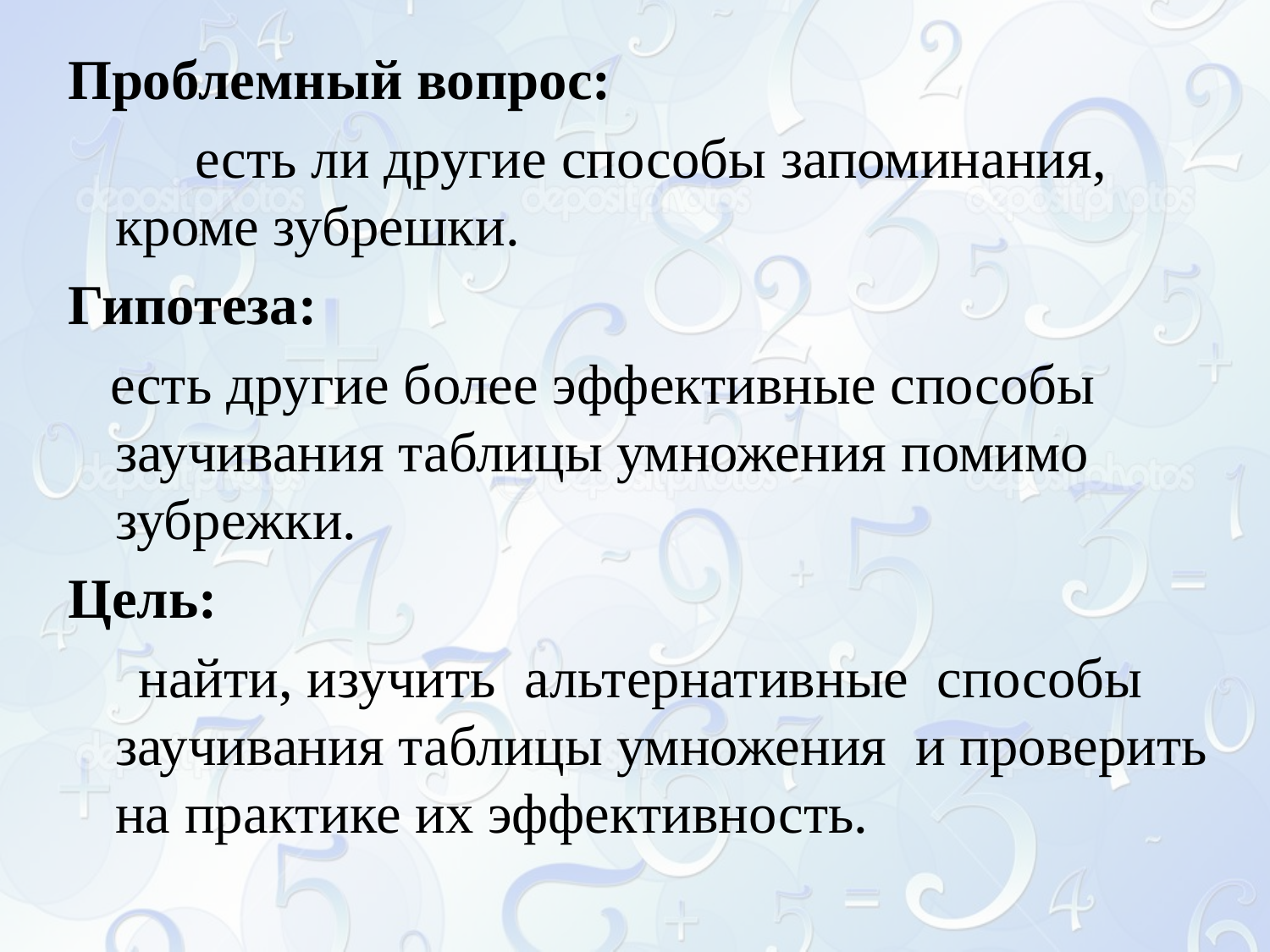

Проблемный вопрос:
         есть ли другие способы запоминания, кроме зубрешки.
Гипотеза:
   есть другие более эффективные способы заучивания таблицы умножения помимо зубрежки.
Цель:
     найти, изучить  альтернативные  способы заучивания таблицы умножения  и проверить на практике их эффективность.